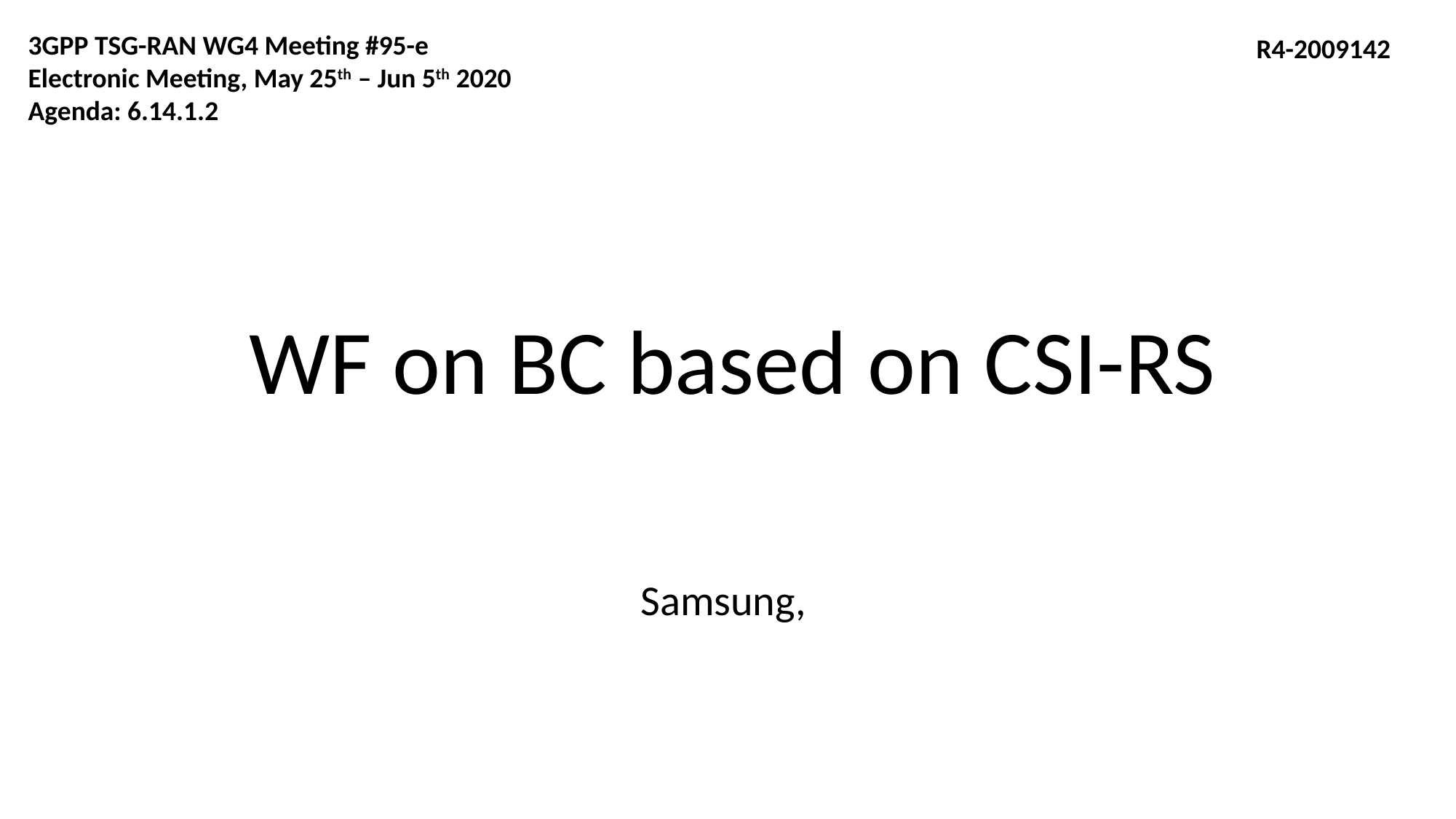

3GPP TSG-RAN WG4 Meeting #95-e
Electronic Meeting, May 25th – Jun 5th 2020
Agenda: 6.14.1.2
R4-2009142
# WF on BC based on CSI-RS
Samsung,